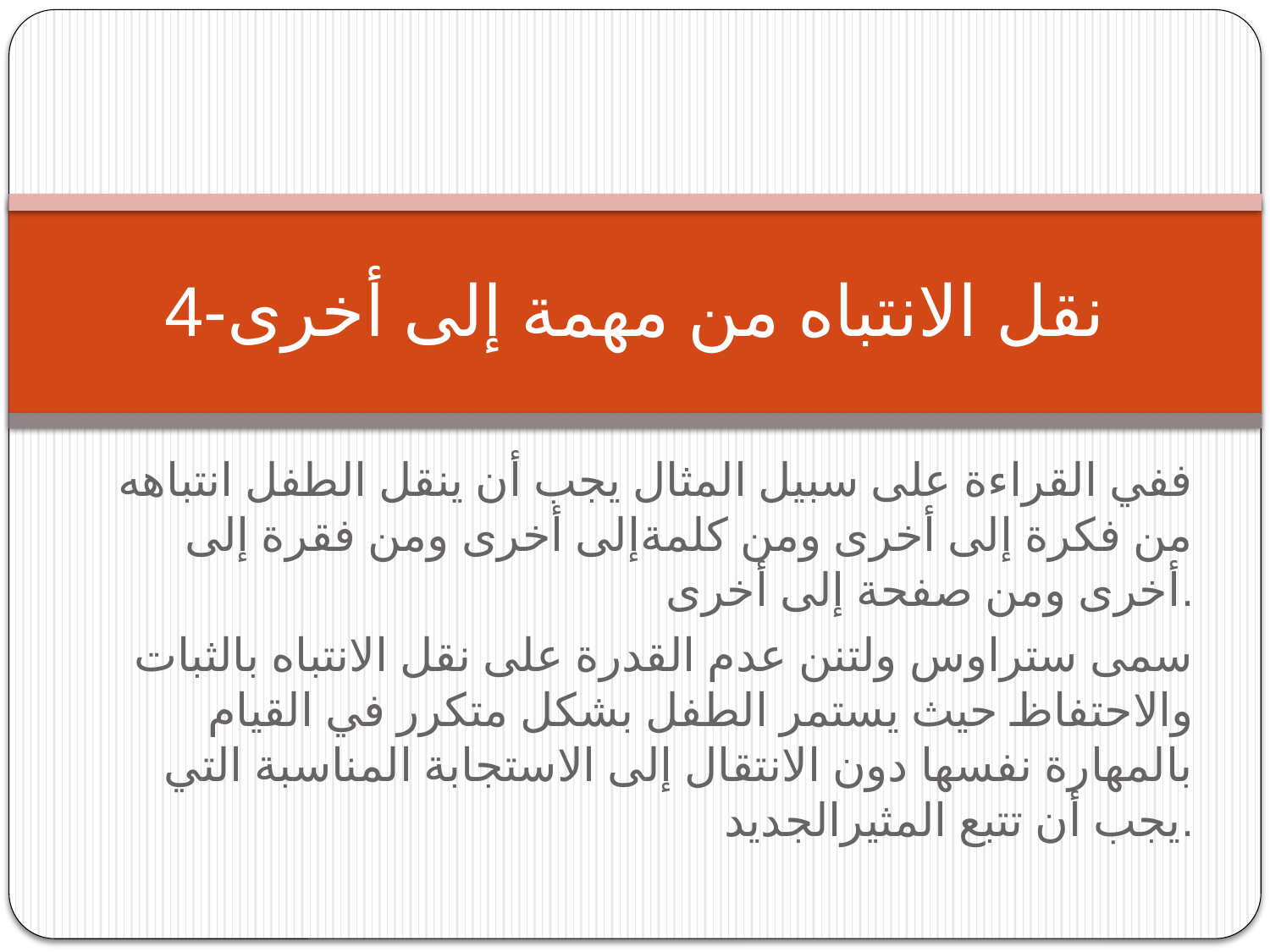

# 4-نقل الانتباه من مهمة إلى أخرى
ففي القراءة على سبيل المثال يجب أن ينقل الطفل انتباهه من فكرة إلى أخرى ومن كلمةإلى أخرى ومن فقرة إلى أخرى ومن صفحة إلى أخرى.
سمى ستراوس ولتنن عدم القدرة على نقل الانتباه بالثبات والاحتفاظ حيث يستمر الطفل بشكل متكرر في القيام بالمهارة نفسها دون الانتقال إلى الاستجابة المناسبة التي يجب أن تتبع المثيرالجديد.